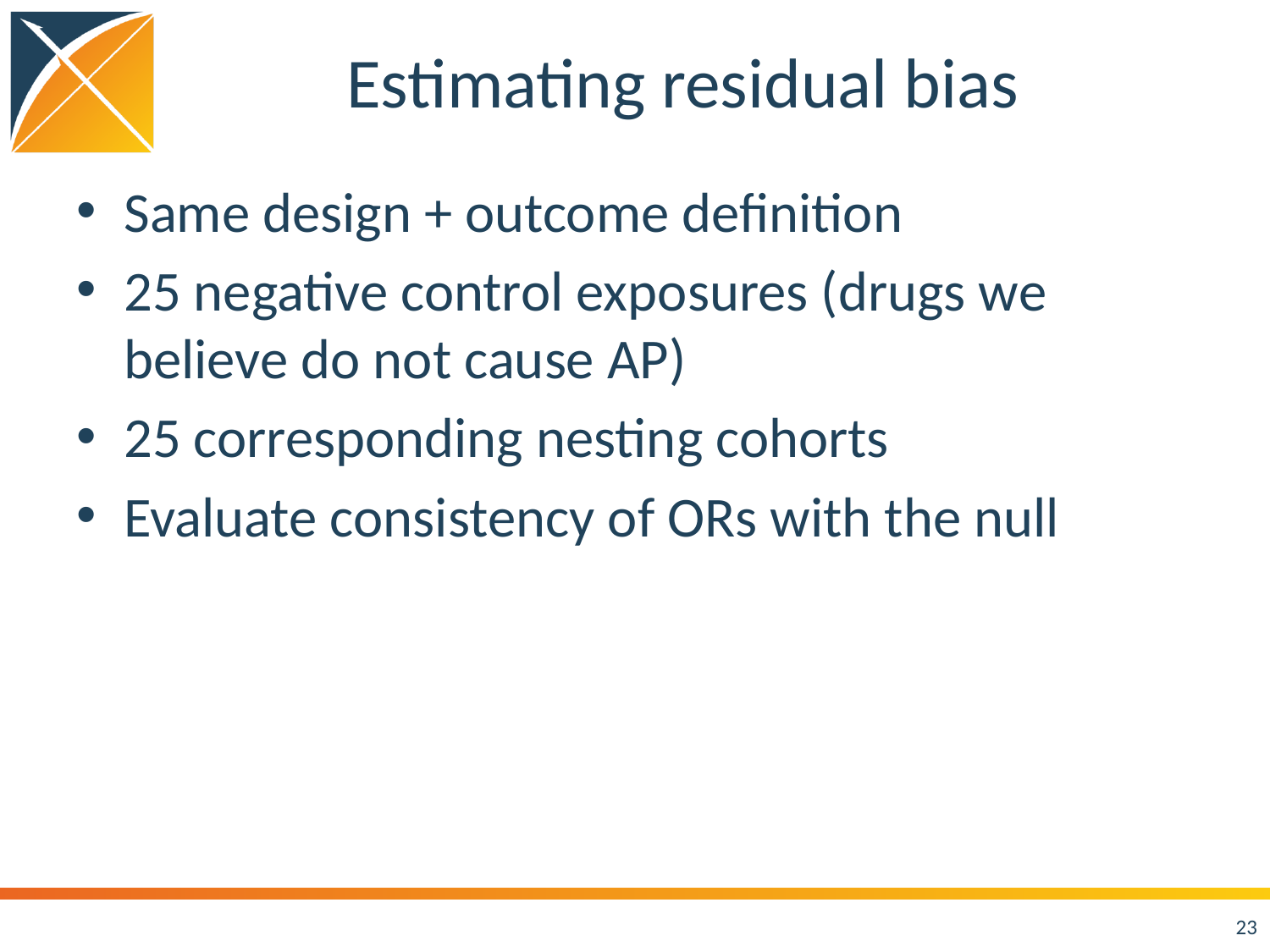

# Estimating residual bias
Same design + outcome definition
25 negative control exposures (drugs we believe do not cause AP)
25 corresponding nesting cohorts
Evaluate consistency of ORs with the null
23